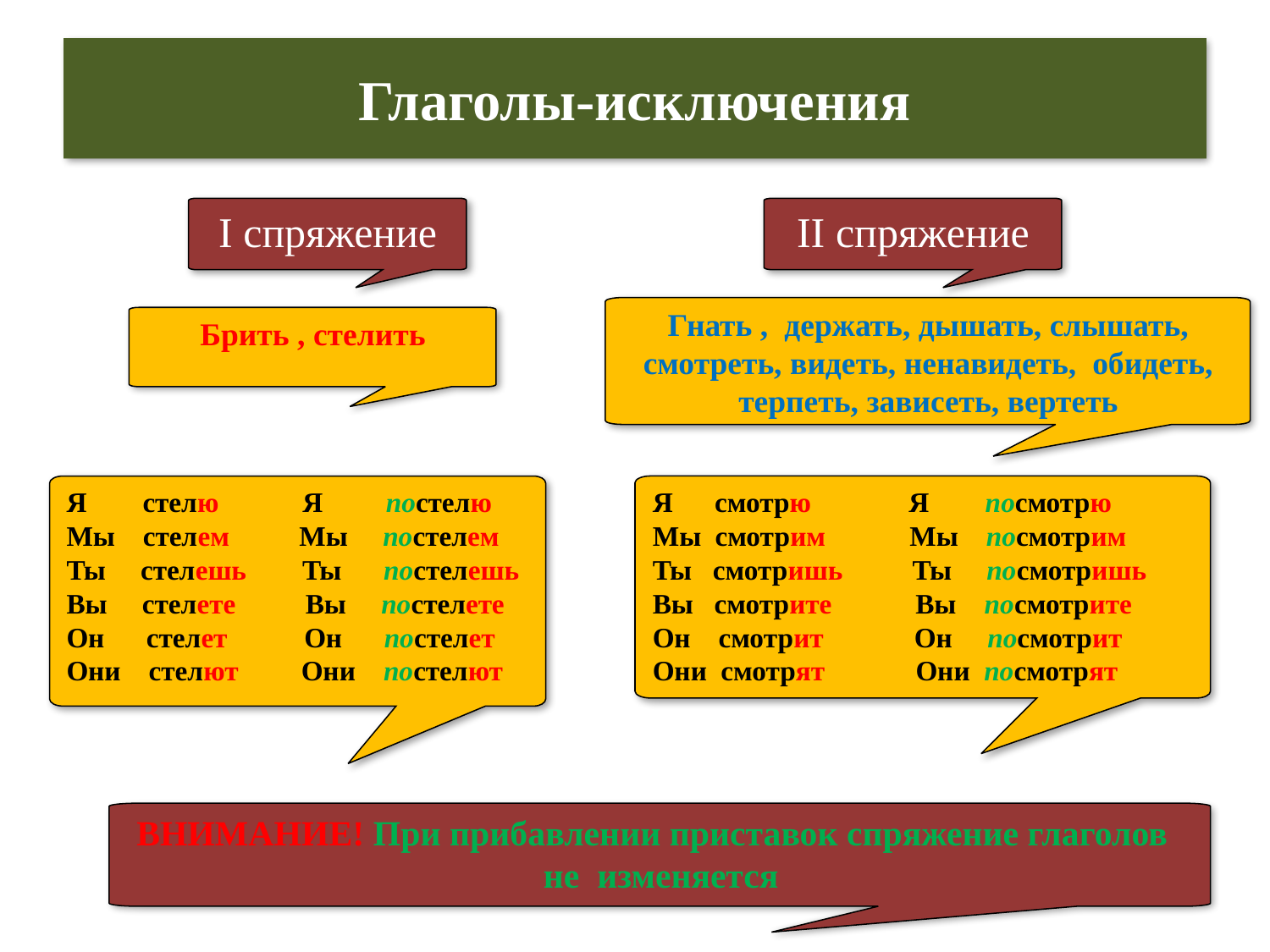

# Глаголы-исключения
I спряжение
II спряжение
Гнать ,  держать, дышать, слышать, смотреть, видеть, ненавидеть,  обидеть, терпеть, зависеть, вертеть
Брить , стелить
Я        стелю            Я         постелю
Мы    стелем          Мы     постелем
Ты     стелешь        Ты      постелешь
Вы     стелете          Вы     постелете
Он      стелет           Он      постелет
Они    стелют         Они    постелют
Я      смотрю              Я        посмотрю
Мы  смотрим            Мы    посмотрим
Ты   смотришь          Ты     посмотришь
Вы   смотрите            Вы    посмотрите
Он    смотрит             Он     посмотрит
Они  смотрят             Они  посмотрят
ВНИМАНИЕ! При прибавлении приставок спряжение глаголов   не  изменяется